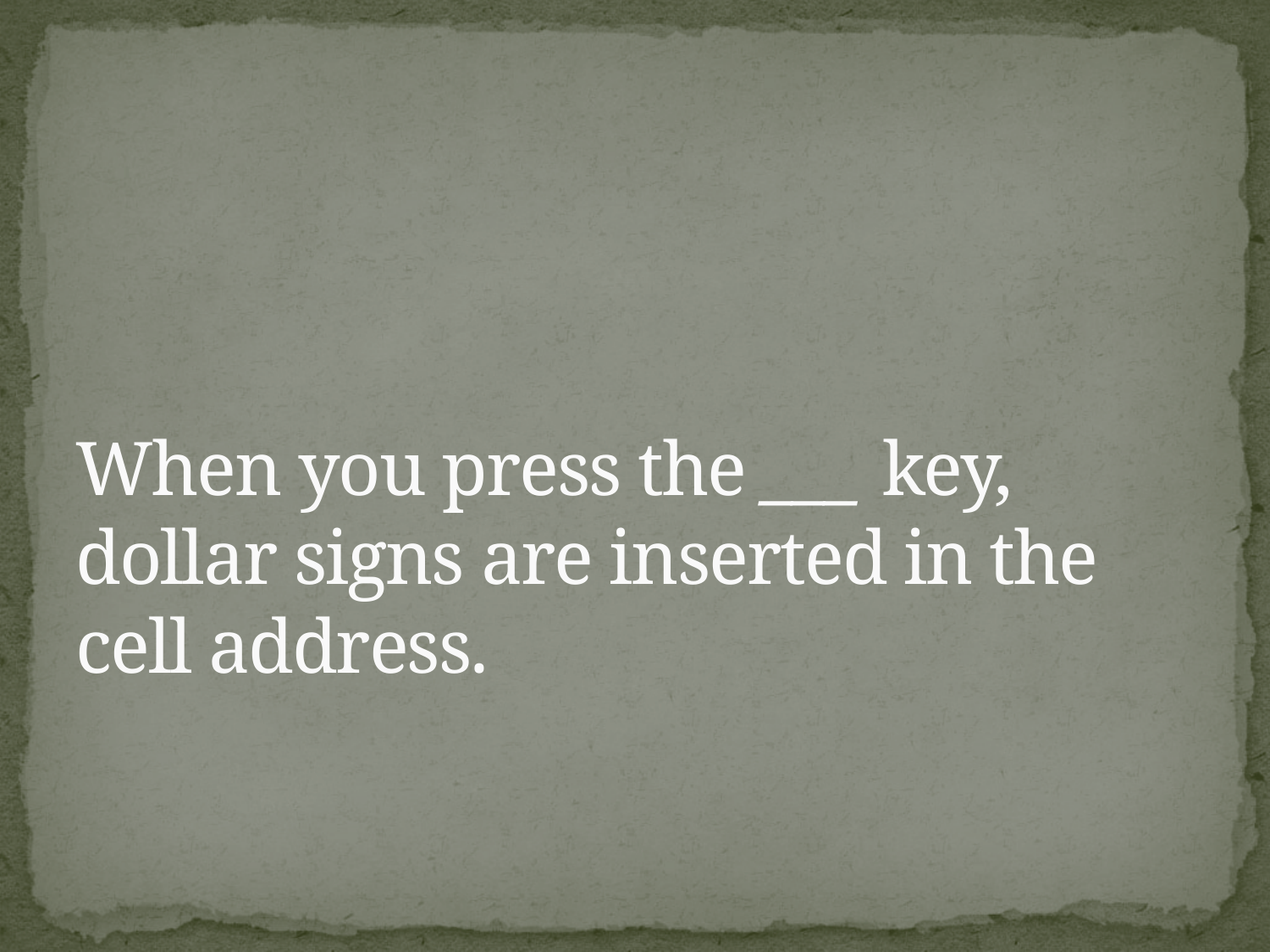

# When you press the ___ key, dollar signs are inserted in the cell address.